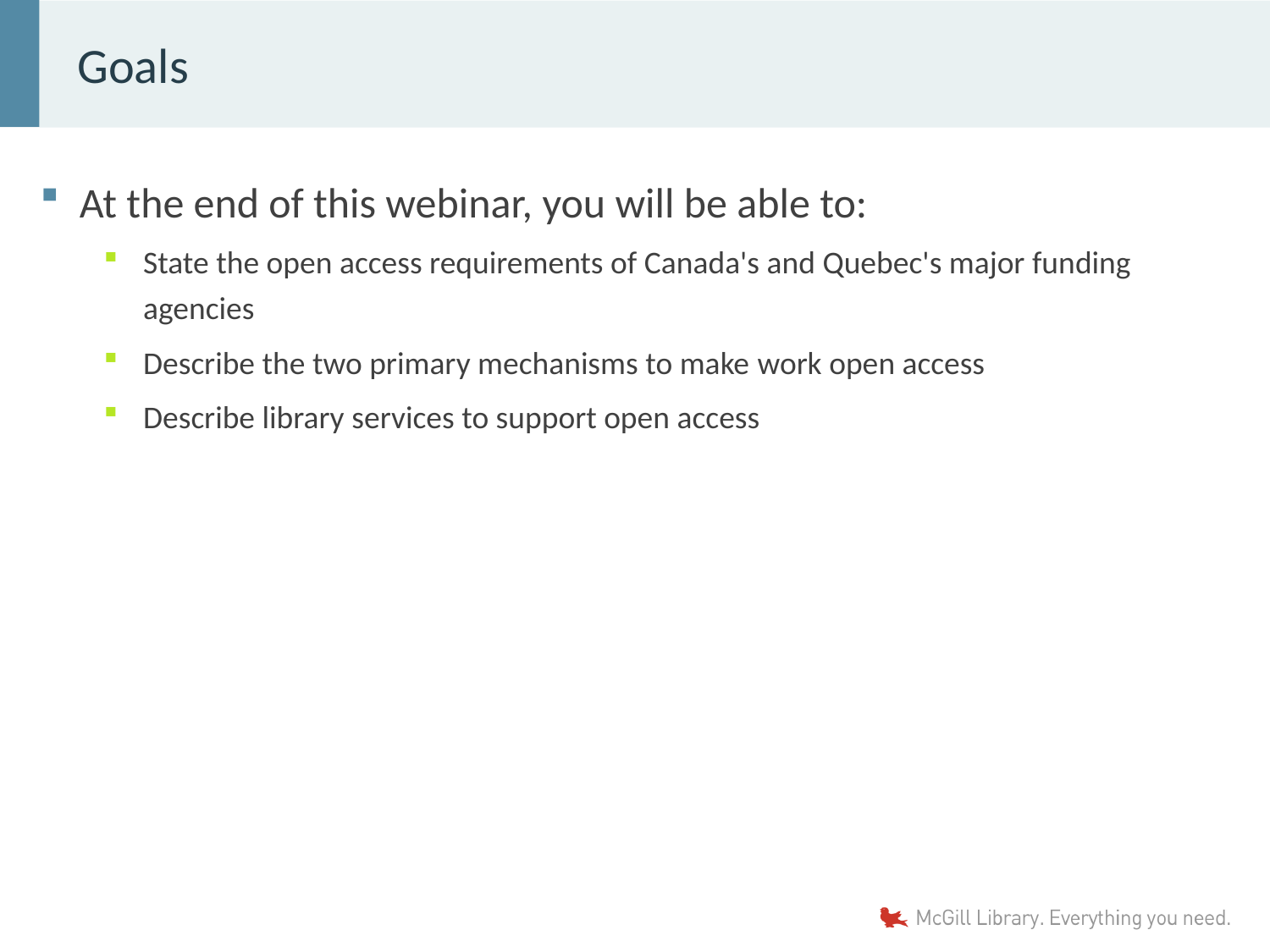

# Goals
At the end of this webinar, you will be able to:
State the open access requirements of Canada's and Quebec's major funding agencies
Describe the two primary mechanisms to make work open access
Describe library services to support open access